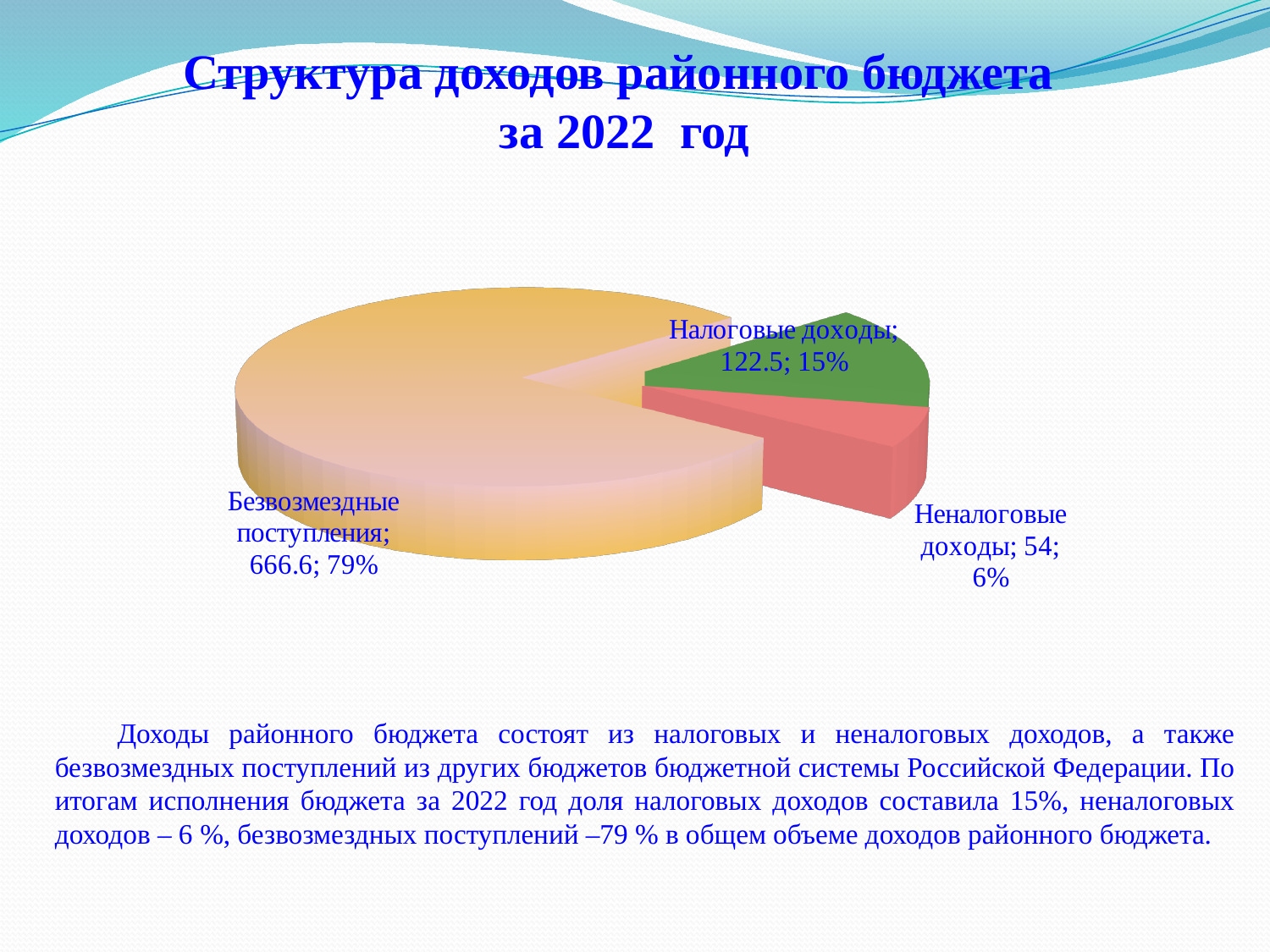

# Структура доходов районного бюджета за 2022  год

[unsupported chart]

Доходы районного бюджета состоят из налоговых и неналоговых доходов, а также безвозмездных поступлений из других бюджетов бюджетной системы Российской Федерации. По итогам исполнения бюджета за 2022 год доля налоговых доходов составила 15%, неналоговых доходов – 6 %, безвозмездных поступлений –79 % в общем объеме доходов районного бюджета.